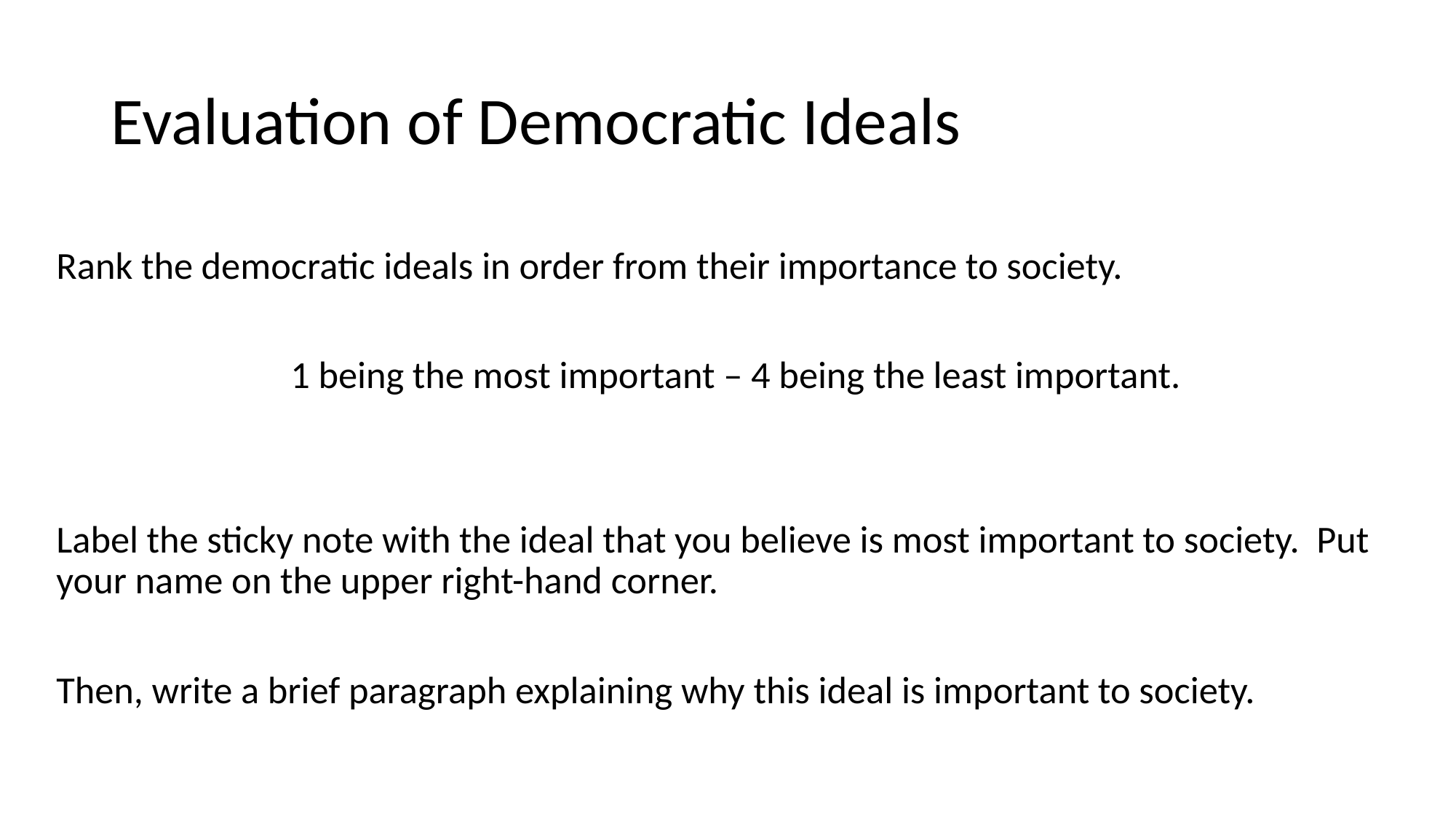

# Evaluation of Democratic Ideals
Rank the democratic ideals in order from their importance to society.

1 being the most important – 4 being the least important.

Label the sticky note with the ideal that you believe is most important to society.  Put your name on the upper right-hand corner.

Then, write a brief paragraph explaining why this ideal is important to society.